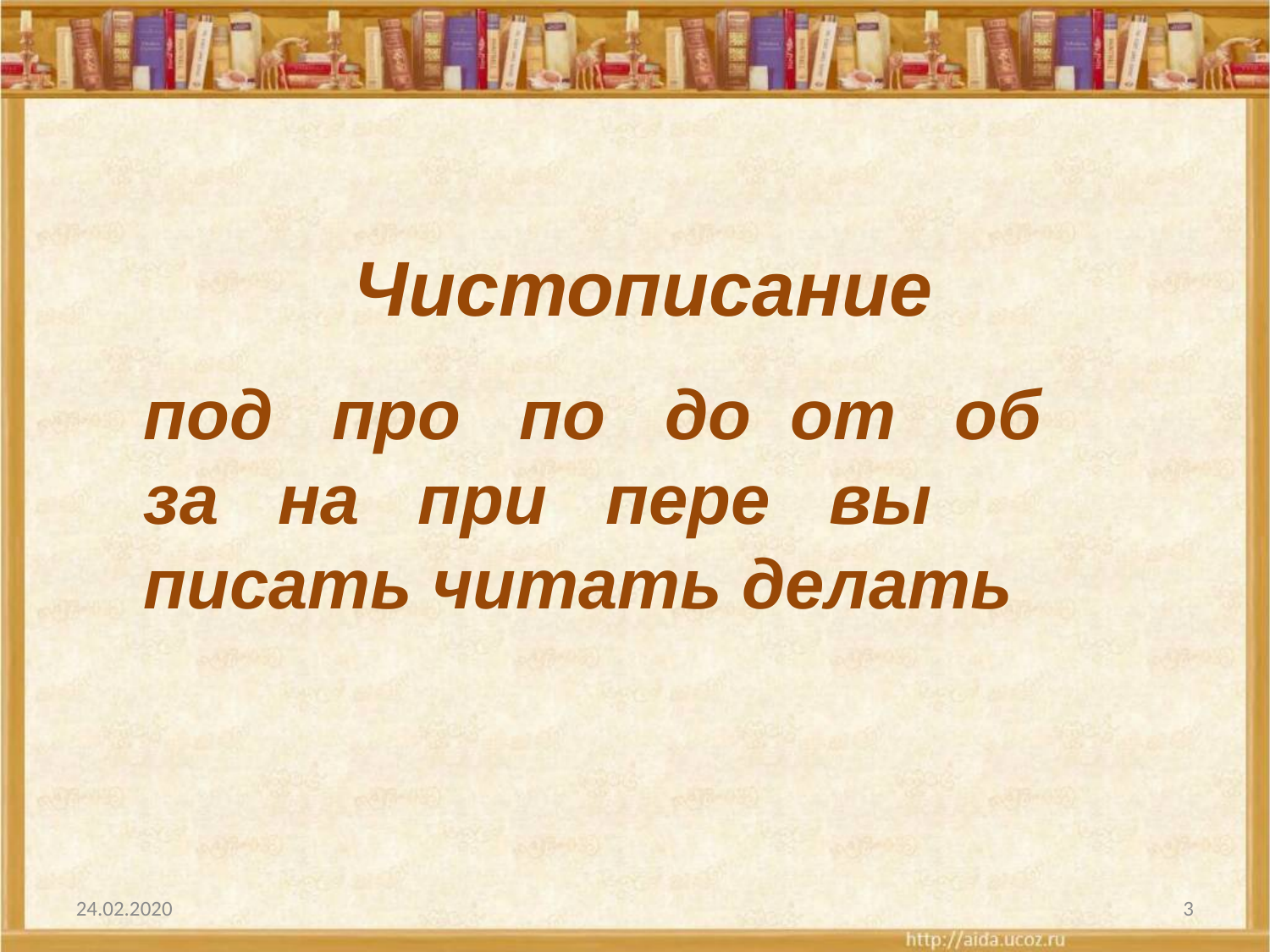

Чистописание
под   про   по   до  от   об
за   на   при   пере   вы
писать читать делать

24.02.2020
3